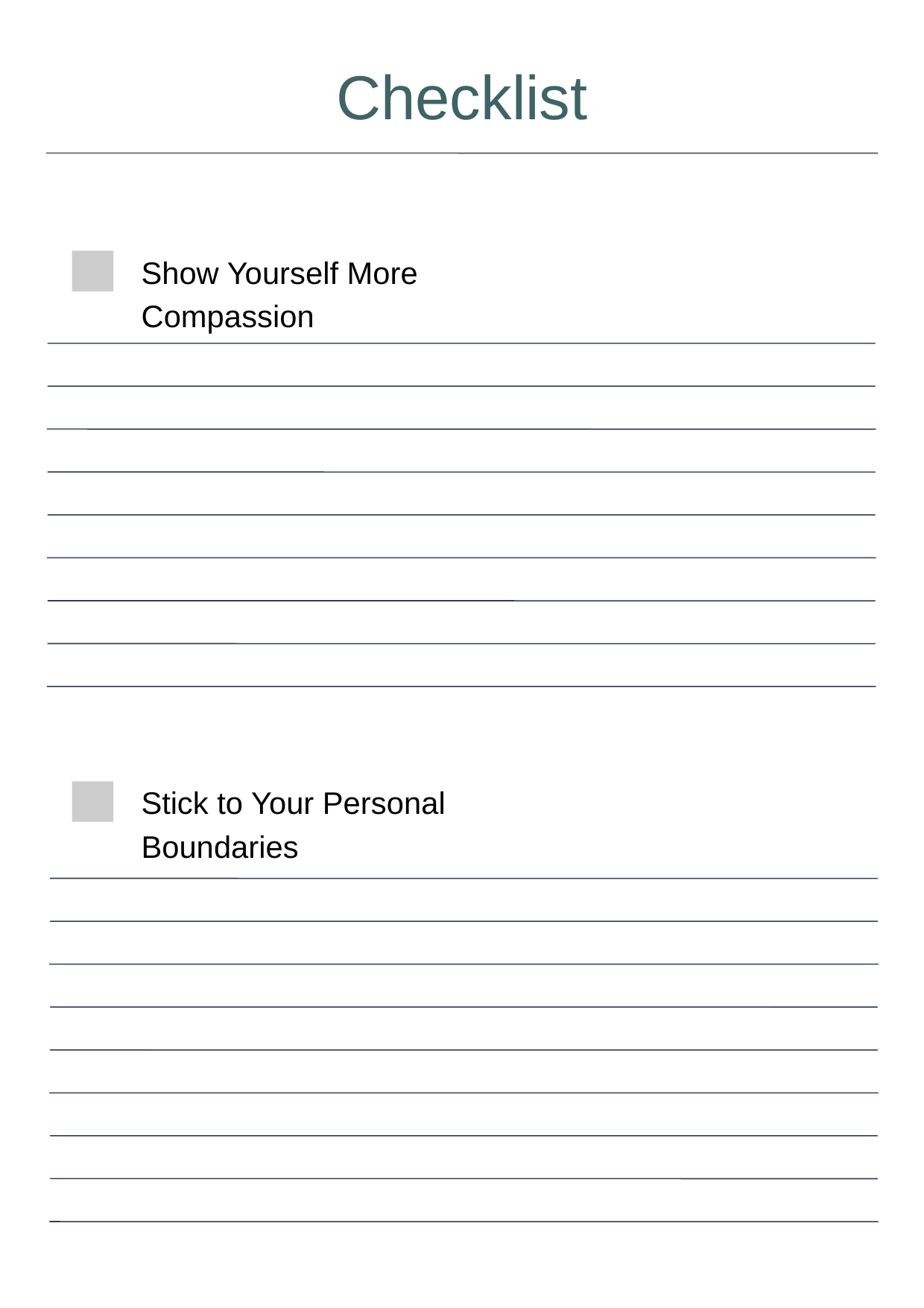

Checklist

Show Yourself More Compassion

Stick to Your Personal Boundaries